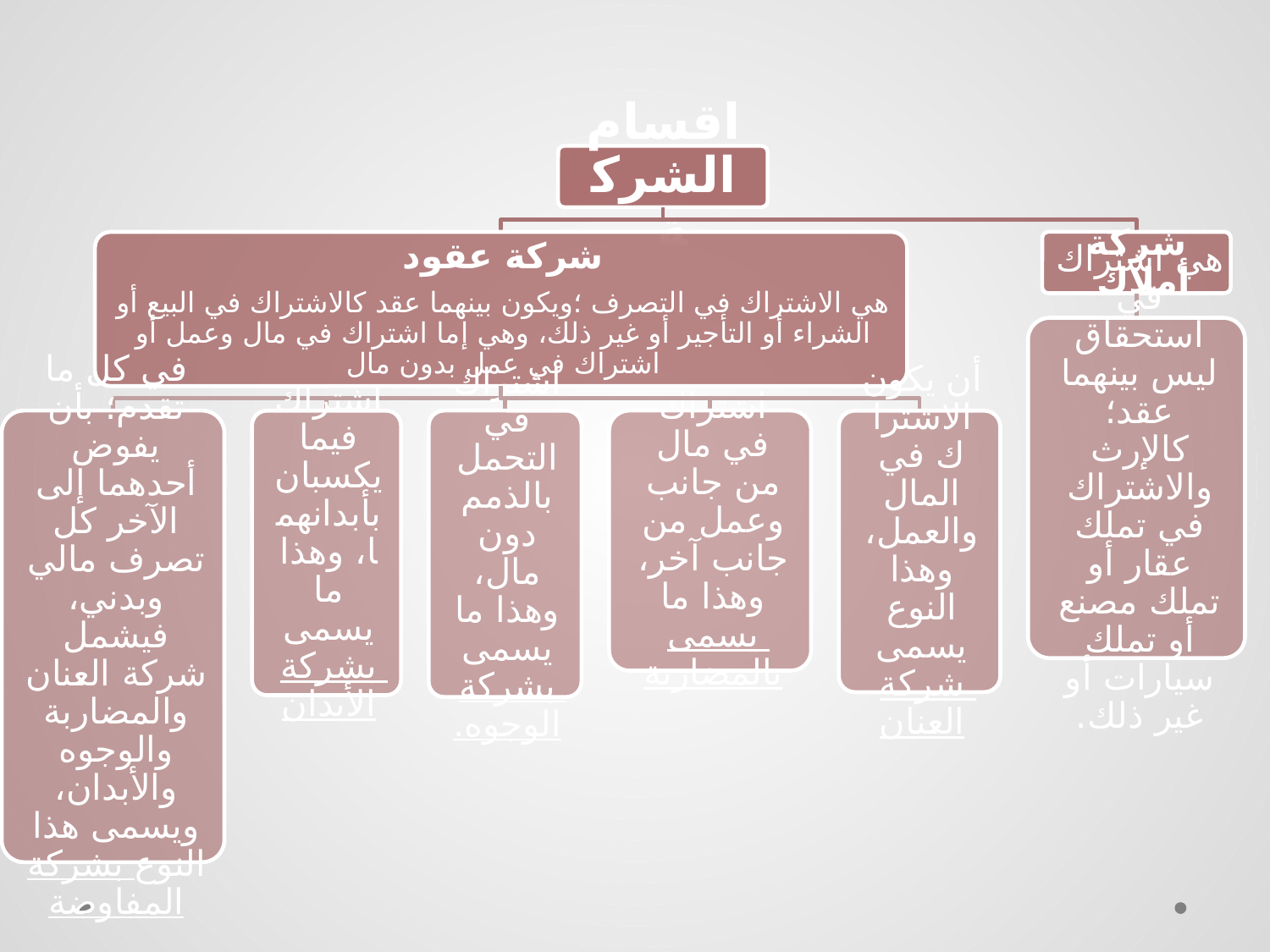

اقسام الشركة
شركة عقود
هي الاشتراك في التصرف ؛ويكون بينهما عقد كالاشتراك في البيع أو الشراء أو التأجير أو غير ذلك، وهي إما اشتراك في مال وعمل أو اشتراك في عمل بدون مال
في كل ما تقدم؛ بأن يفوض أحدهما إلى الآخر كل تصرف مالي وبدني، فيشمل شركة العنان والمضاربة والوجوه والأبدان، ويسمى هذا النوع بشركة المفاوضة
اشتراك فيما يكسبان بأبدانهما، وهذا ما يسمى بشركة الأبدان
اشتراك في التحمل بالذمم دون مال، وهذا ما يسمى بشركة الوجوه.
اشتراك في مال من جانب وعمل من جانب آخر، وهذا ما يسمى بالمضاربة
أن يكون الاشتراك في المال والعمل، وهذا النوع يسمى شركة العنان
شركة أملاك
هي اشتراك في استحقاق ليس بينهما عقد؛ كالإرث والاشتراك في تملك عقار أو تملك مصنع أو تملك سيارات أو غير ذلك.